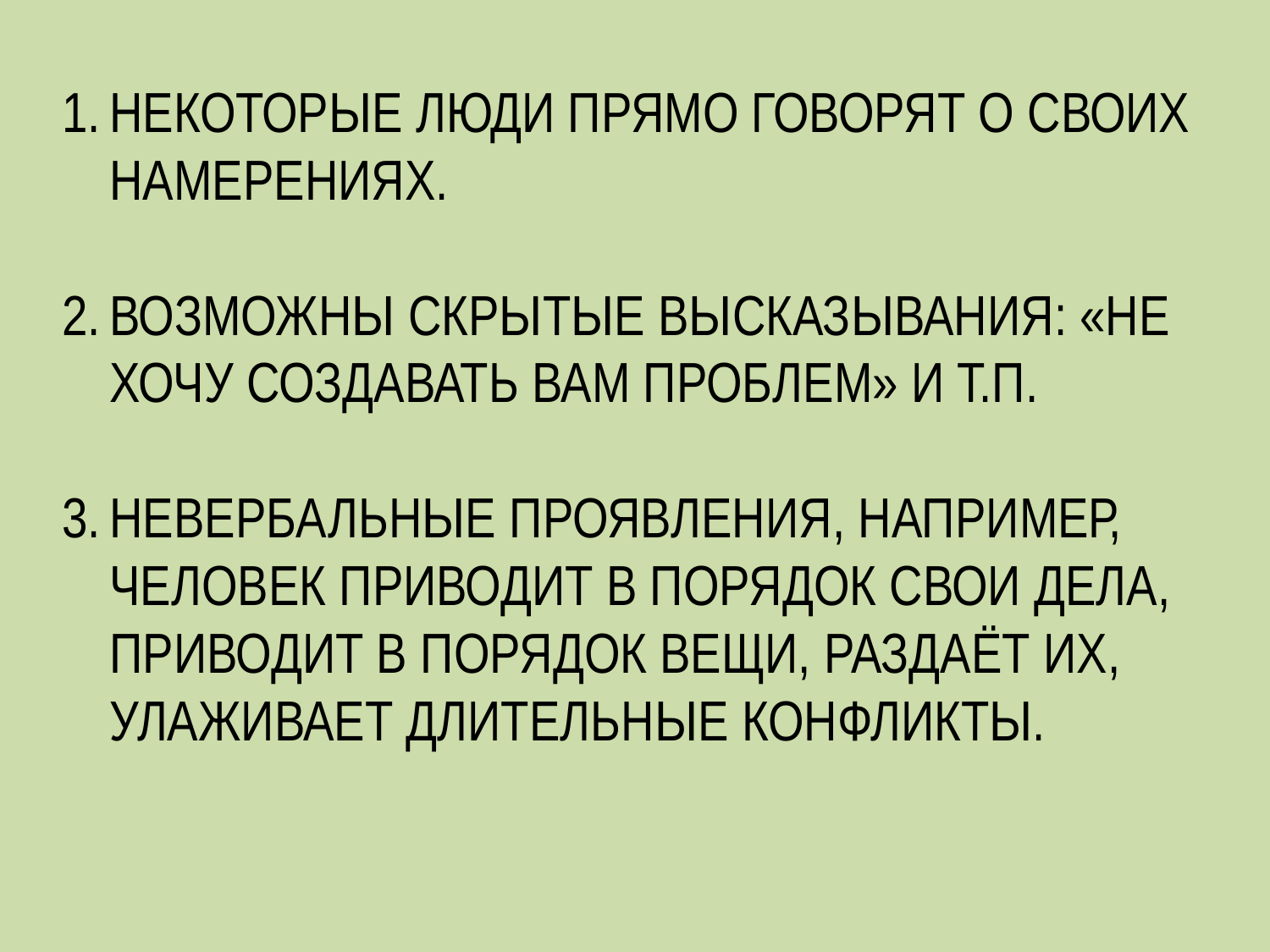

НЕКОТОРЫЕ ЛЮДИ ПРЯМО ГОВОРЯТ О СВОИХ НАМЕРЕНИЯХ.

ВОЗМОЖНЫ СКРЫТЫЕ ВЫСКАЗЫВАНИЯ: «НЕ ХОЧУ СОЗДАВАТЬ ВАМ ПРОБЛЕМ» И Т.П.

НЕВЕРБАЛЬНЫЕ ПРОЯВЛЕНИЯ, НАПРИМЕР, ЧЕЛОВЕК ПРИВОДИТ В ПОРЯДОК СВОИ ДЕЛА, ПРИВОДИТ В ПОРЯДОК ВЕЩИ, РАЗДАЁТ ИХ, УЛАЖИВАЕТ ДЛИТЕЛЬНЫЕ КОНФЛИКТЫ.